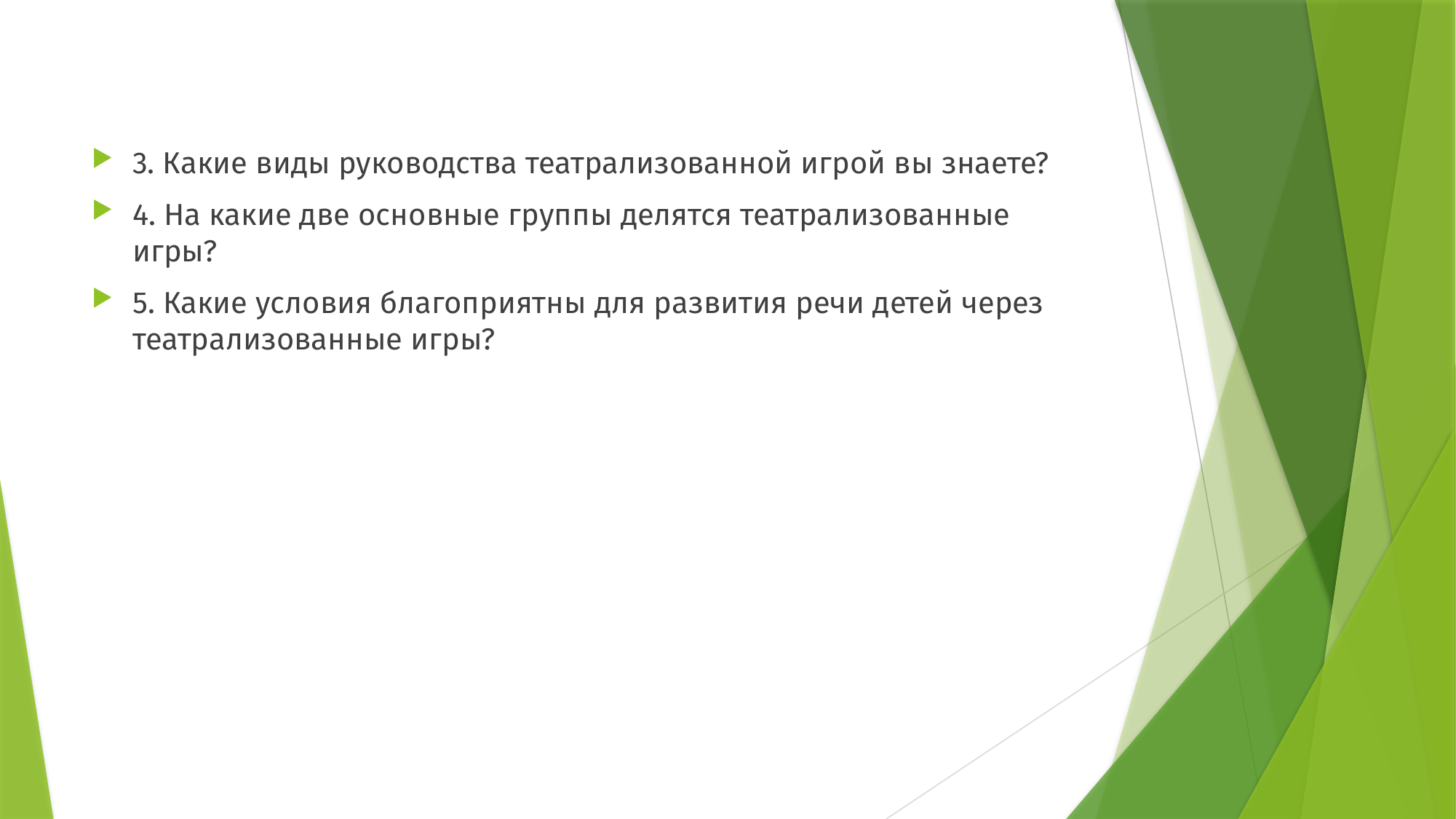

3. Какие виды руководства театрализованной игрой вы знаете?
4. На какие две основные группы делятся театрализованные игры?
5. Какие условия благоприятны для развития речи детей через театрализованные игры?